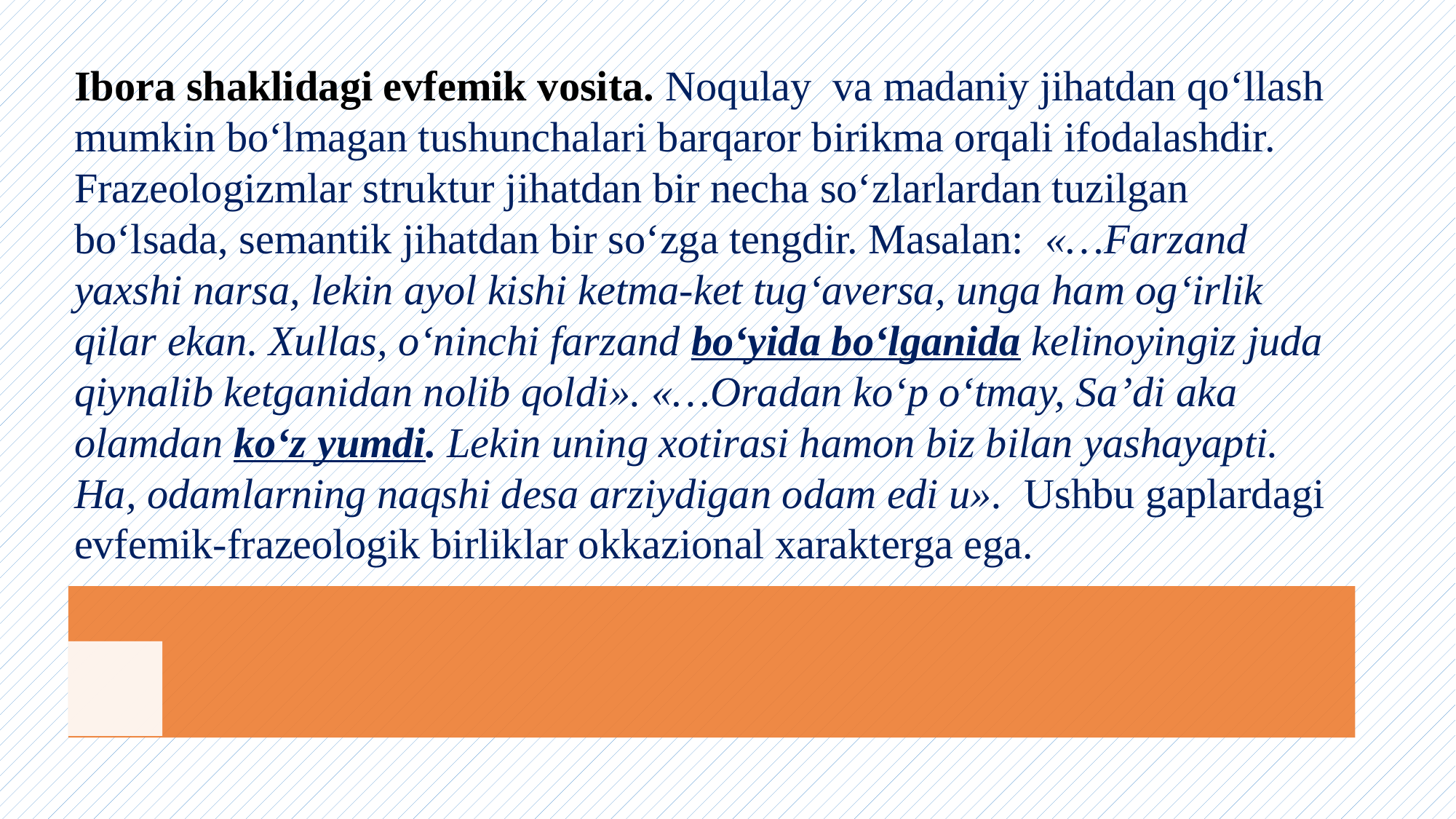

#
Ibora shaklidagi evfemik vosita. Noqulay  va madaniy jihatdan qo‘llash mumkin bo‘lmagan tushunchalari barqaror birikma orqali ifodalashdir. Frazeologizmlar struktur jihatdan bir necha so‘zlarlardan tuzilgan bo‘lsada, semantik jihatdan bir so‘zga tengdir. Masalan:  «…Farzand yaxshi narsa, lekin ayol kishi ketma-ket tug‘aversa, unga ham og‘irlik qilar ekan. Xullas, o‘ninchi farzand bo‘yida bo‘lganida kelinoyingiz juda qiynalib ketganidan nolib qoldi». «…Oradan ko‘p o‘tmay, Sa’di aka olamdan ko‘z yumdi. Lekin uning xotirasi hamon biz bilan yashayapti. Ha, odamlarning naqshi desa arziydigan odam edi u».  Ushbu gaplardagi evfemik-frazeologik birliklar okkazional хarakterga ega.